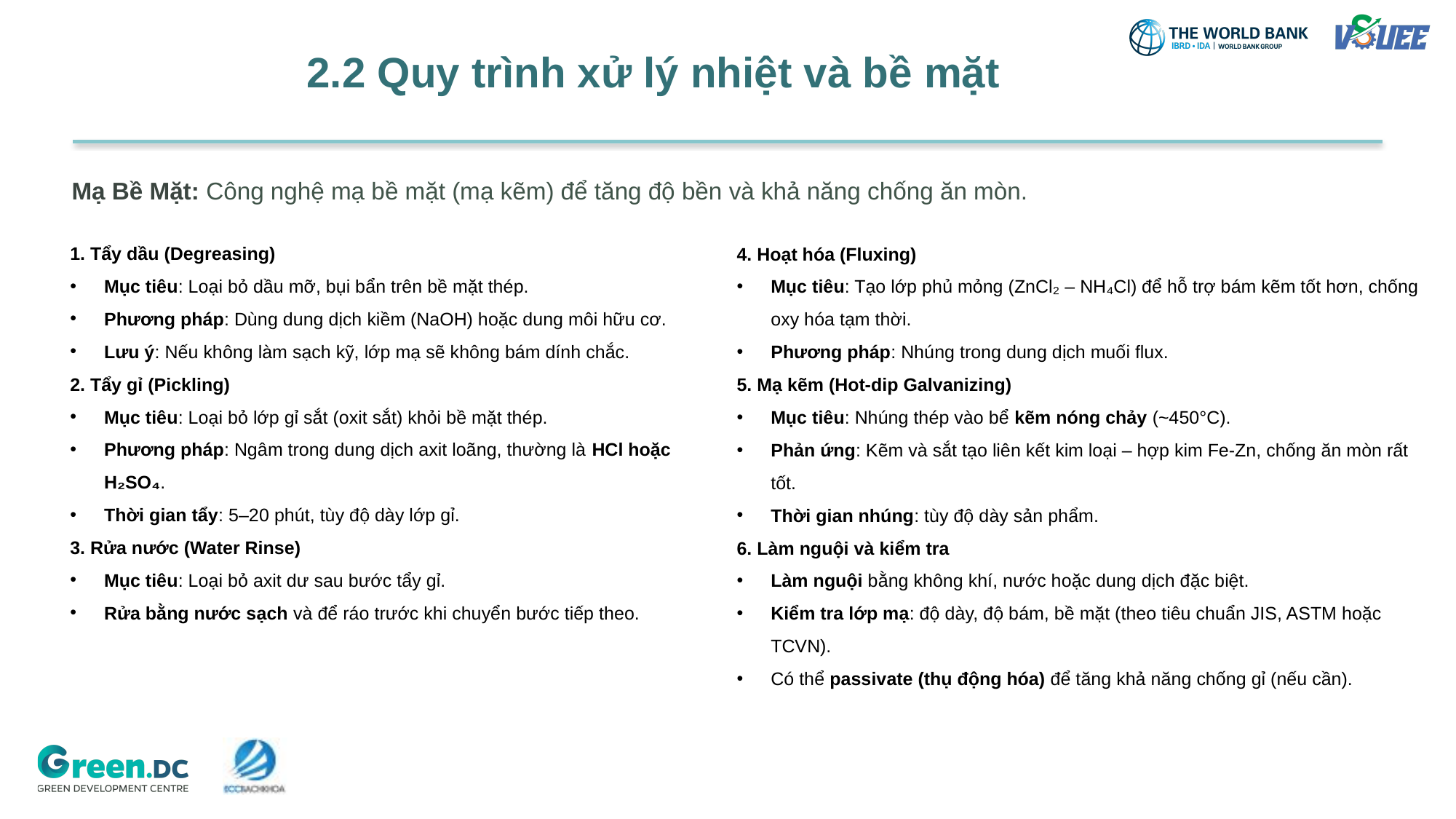

2.2 Quy trình xử lý nhiệt và bề mặt

Mạ Bề Mặt: Công nghệ mạ bề mặt (mạ kẽm) để tăng độ bền và khả năng chống ăn mòn.

1. Tẩy dầu (Degreasing)
Mục tiêu: Loại bỏ dầu mỡ, bụi bẩn trên bề mặt thép.
Phương pháp: Dùng dung dịch kiềm (NaOH) hoặc dung môi hữu cơ.
Lưu ý: Nếu không làm sạch kỹ, lớp mạ sẽ không bám dính chắc.
2. Tẩy gỉ (Pickling)
Mục tiêu: Loại bỏ lớp gỉ sắt (oxit sắt) khỏi bề mặt thép.
Phương pháp: Ngâm trong dung dịch axit loãng, thường là HCl hoặc H₂SO₄.
Thời gian tẩy: 5–20 phút, tùy độ dày lớp gỉ.
3. Rửa nước (Water Rinse)
Mục tiêu: Loại bỏ axit dư sau bước tẩy gỉ.
Rửa bằng nước sạch và để ráo trước khi chuyển bước tiếp theo.
4. Hoạt hóa (Fluxing)
Mục tiêu: Tạo lớp phủ mỏng (ZnCl₂ – NH₄Cl) để hỗ trợ bám kẽm tốt hơn, chống oxy hóa tạm thời.
Phương pháp: Nhúng trong dung dịch muối flux.
5. Mạ kẽm (Hot-dip Galvanizing)
Mục tiêu: Nhúng thép vào bể kẽm nóng chảy (~450°C).
Phản ứng: Kẽm và sắt tạo liên kết kim loại – hợp kim Fe-Zn, chống ăn mòn rất tốt.
Thời gian nhúng: tùy độ dày sản phẩm.
6. Làm nguội và kiểm tra
Làm nguội bằng không khí, nước hoặc dung dịch đặc biệt.
Kiểm tra lớp mạ: độ dày, độ bám, bề mặt (theo tiêu chuẩn JIS, ASTM hoặc TCVN).
Có thể passivate (thụ động hóa) để tăng khả năng chống gỉ (nếu cần).